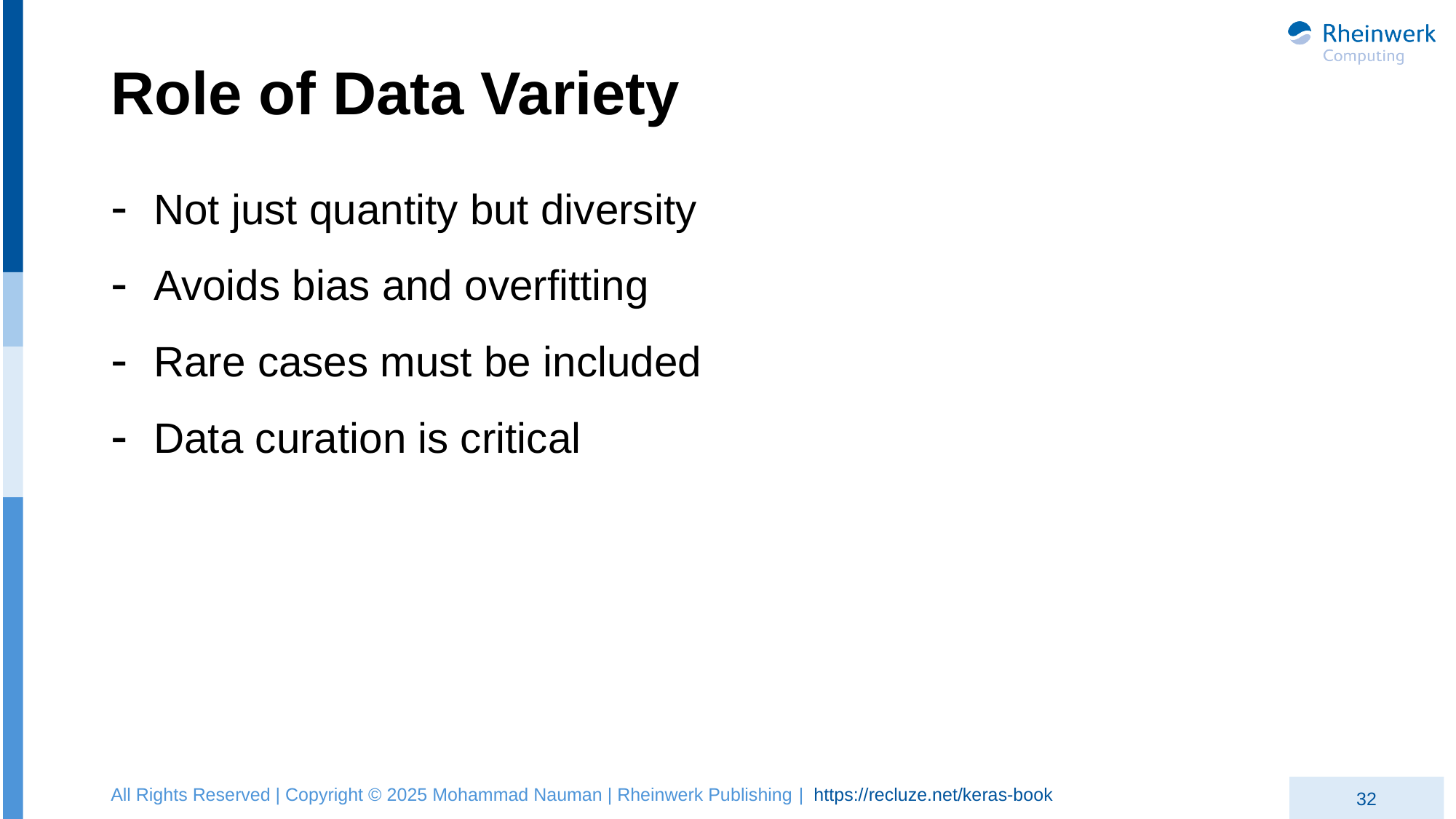

# Role of Data Variety
Not just quantity but diversity
Avoids bias and overfitting
Rare cases must be included
Data curation is critical